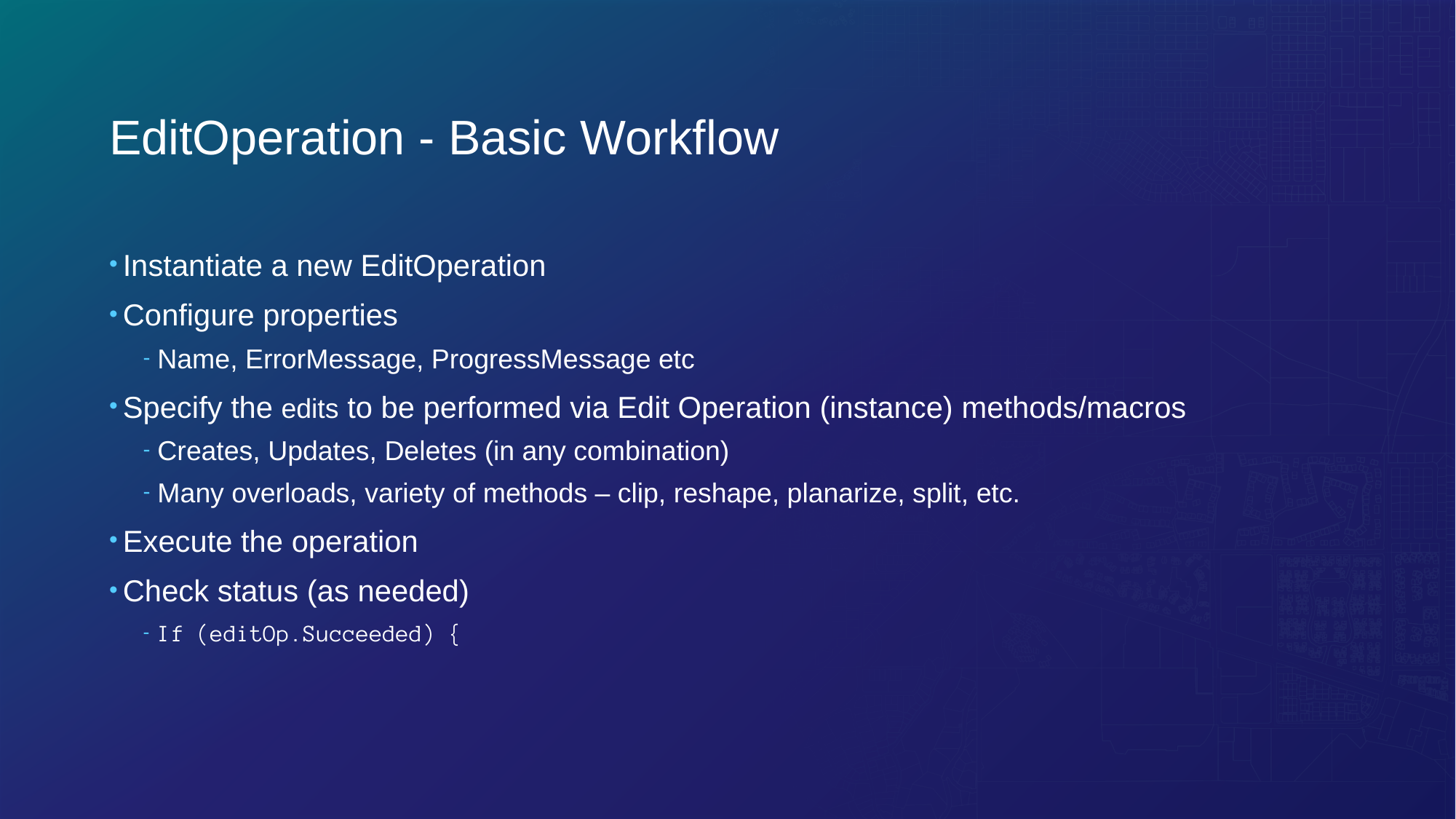

# EditOperation - Basic Workflow
Instantiate a new EditOperation
Configure properties
Name, ErrorMessage, ProgressMessage etc
Specify the edits to be performed via Edit Operation (instance) methods/macros
Creates, Updates, Deletes (in any combination)
Many overloads, variety of methods – clip, reshape, planarize, split, etc.
Execute the operation
Check status (as needed)
If (editOp.Succeeded) {